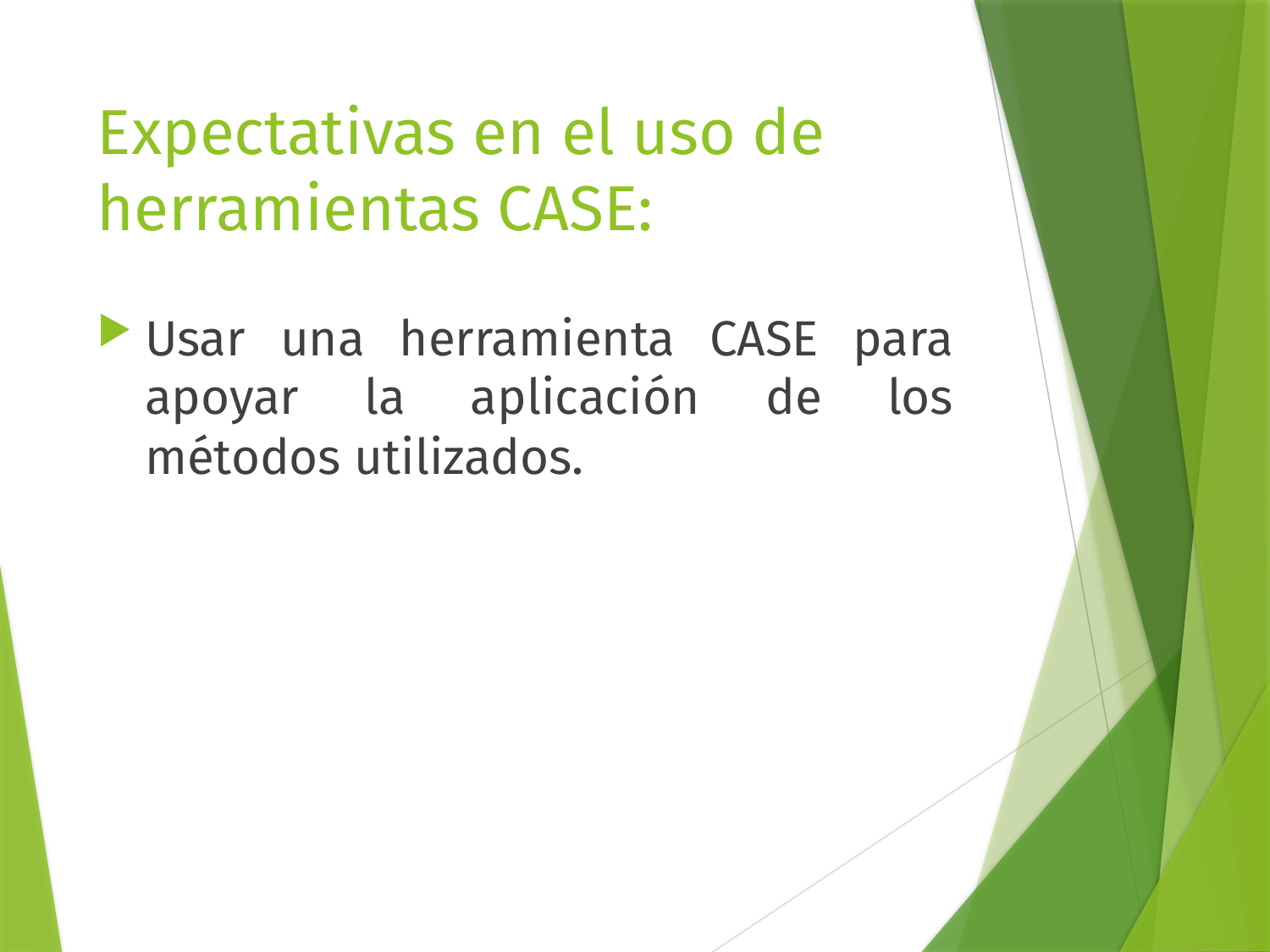

# Expectativas en el uso de herramientas CASE:
Usar una herramienta CASE para apoyar la aplicación de los métodos utilizados.